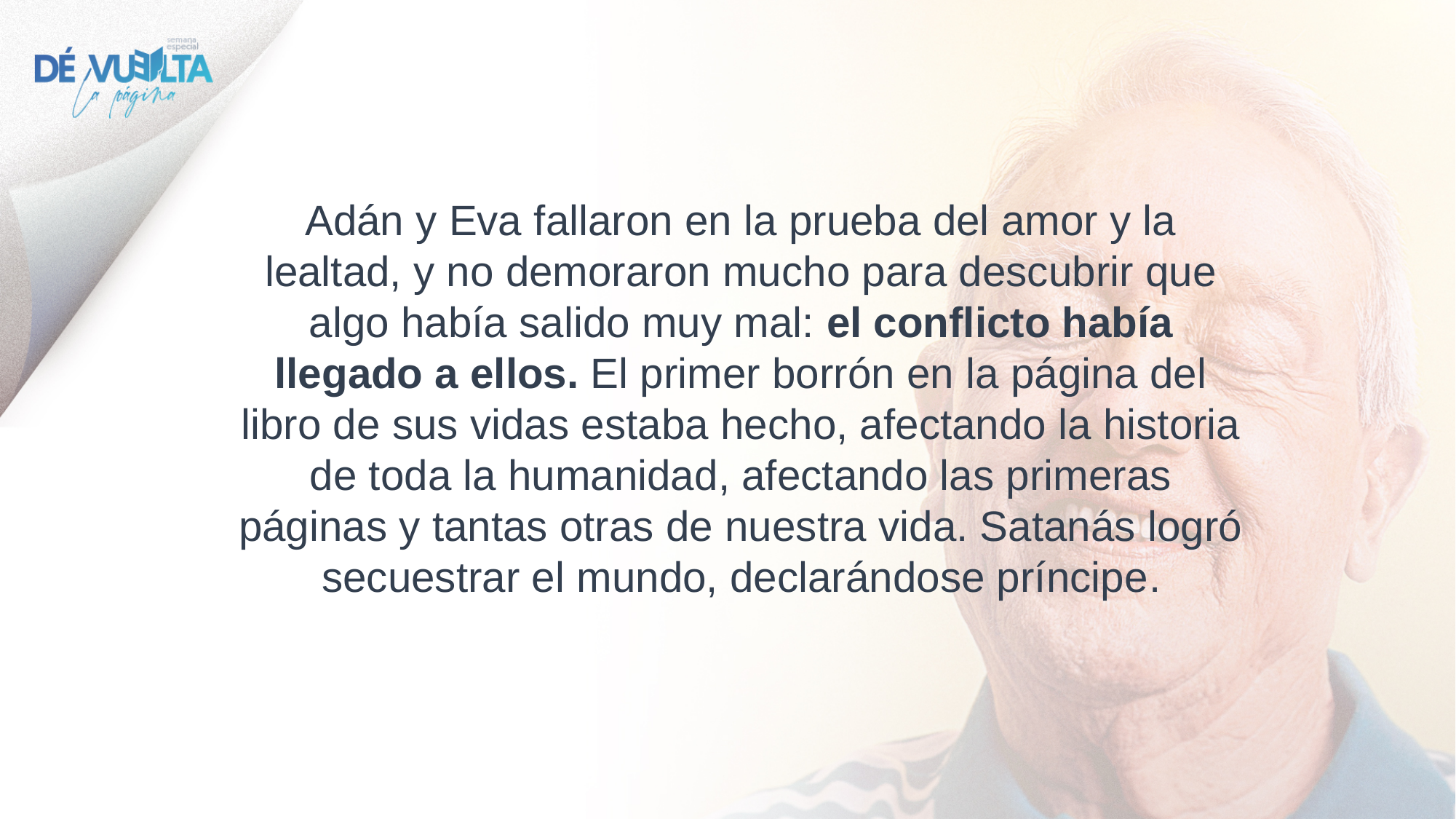

Adán y Eva fallaron en la prueba del amor y la lealtad, y no demoraron mucho para descubrir que algo había salido muy mal: el conflicto había llegado a ellos. El primer borrón en la página del libro de sus vidas estaba hecho, afectando la historia de toda la humanidad, afectando las primeras páginas y tantas otras de nuestra vida. Satanás logró secuestrar el mundo, declarándose príncipe.